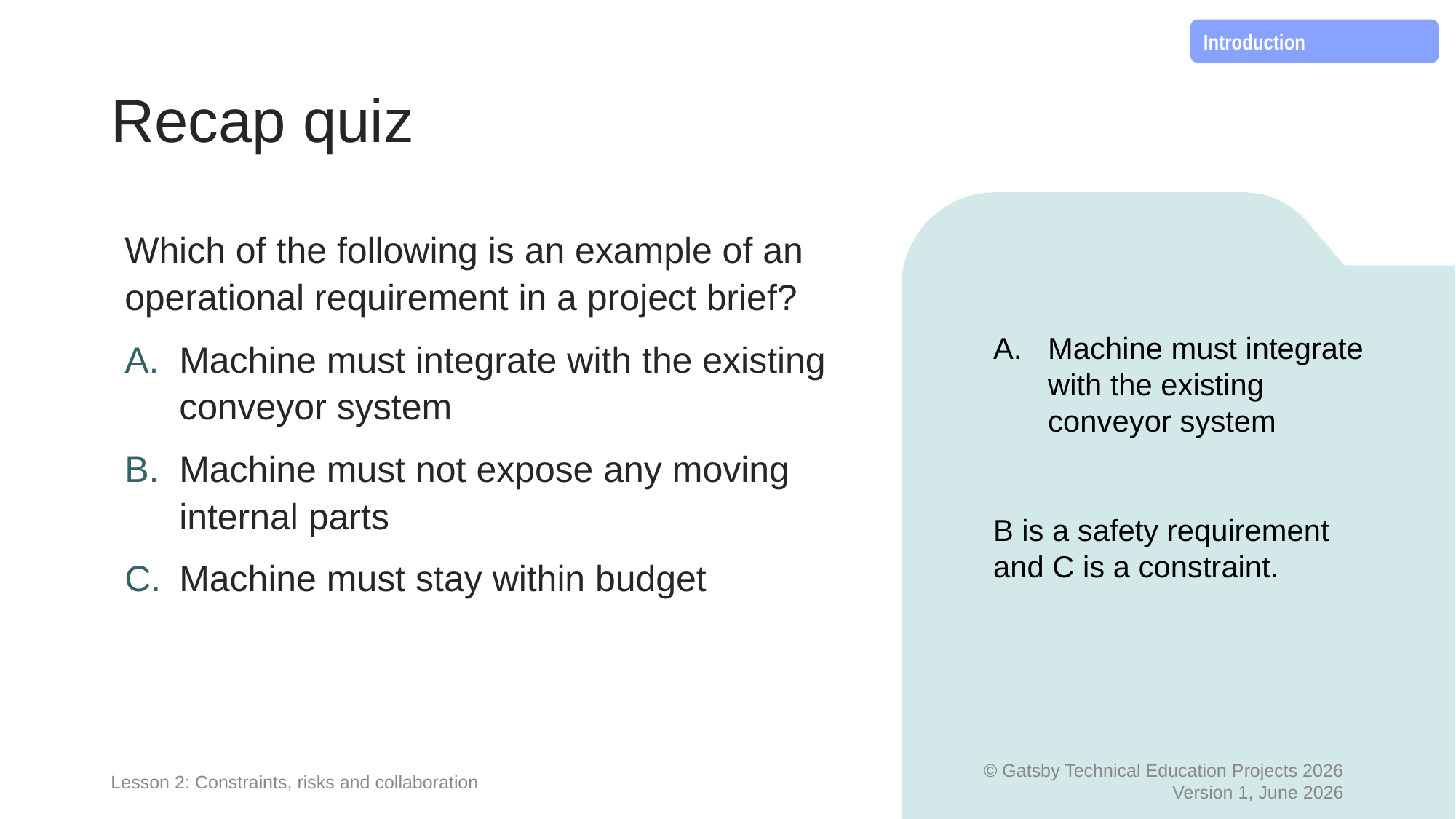

Introduction
# Recap quiz
Which of the following is an example of an operational requirement in a project brief?
Machine must integrate with the existing conveyor system
Machine must not expose any moving internal parts
Machine must stay within budget

Machine must integrate with the existing conveyor system

B is a safety requirement and C is a constraint.
Lesson 2: Constraints, risks and collaboration